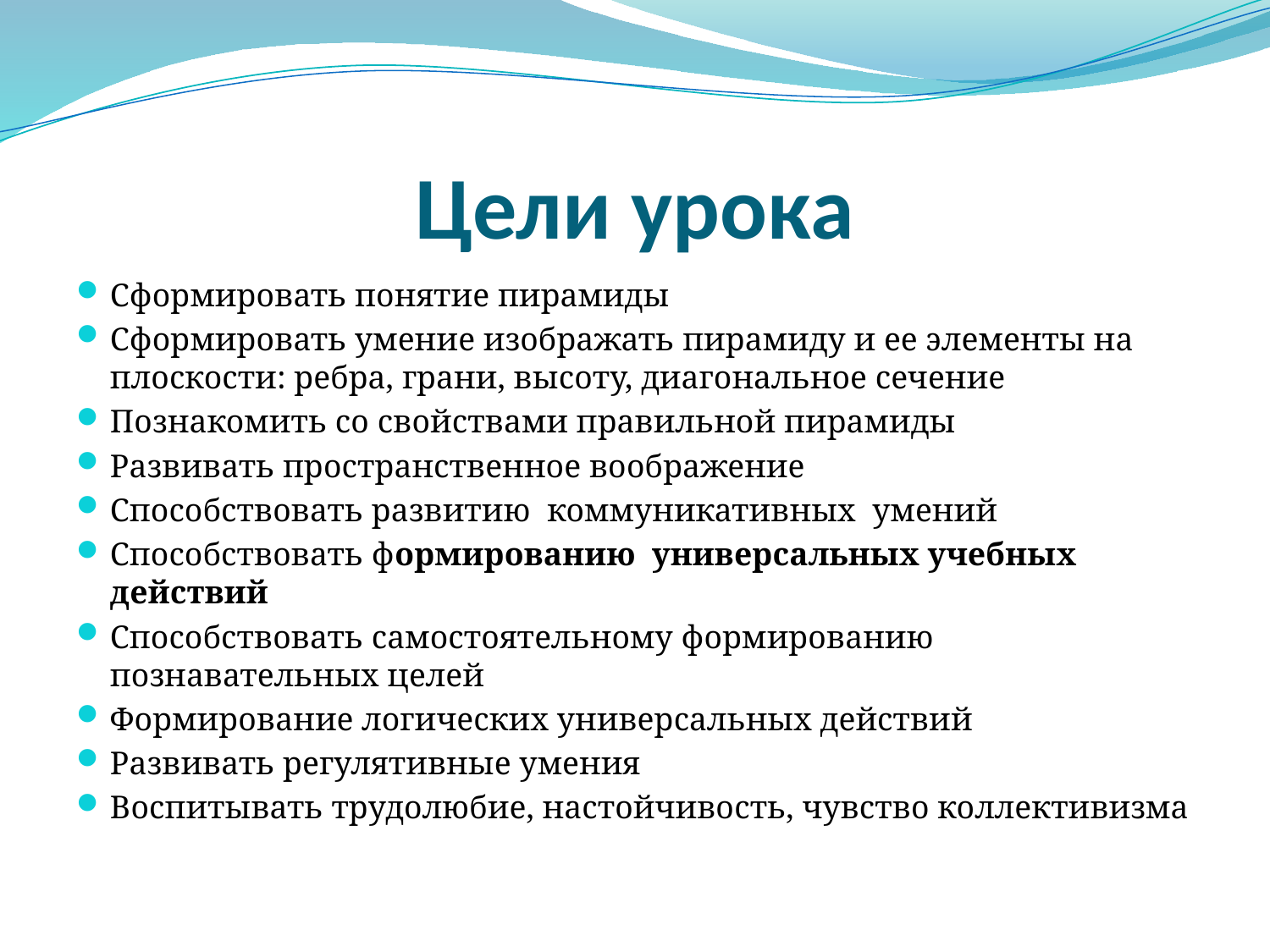

# Цели урока
Сформировать понятие пирамиды
Сформировать умение изображать пирамиду и ее элементы на плоскости: ребра, грани, высоту, диагональное сечение
Познакомить со свойствами правильной пирамиды
Развивать пространственное воображение
Способствовать развитию  коммуникативных  умений
Способствовать формированию  универсальных учебных действий
Способствовать самостоятельному формированию познавательных целей
Формирование логических универсальных действий
Развивать регулятивные умения
Воспитывать трудолюбие, настойчивость, чувство коллективизма